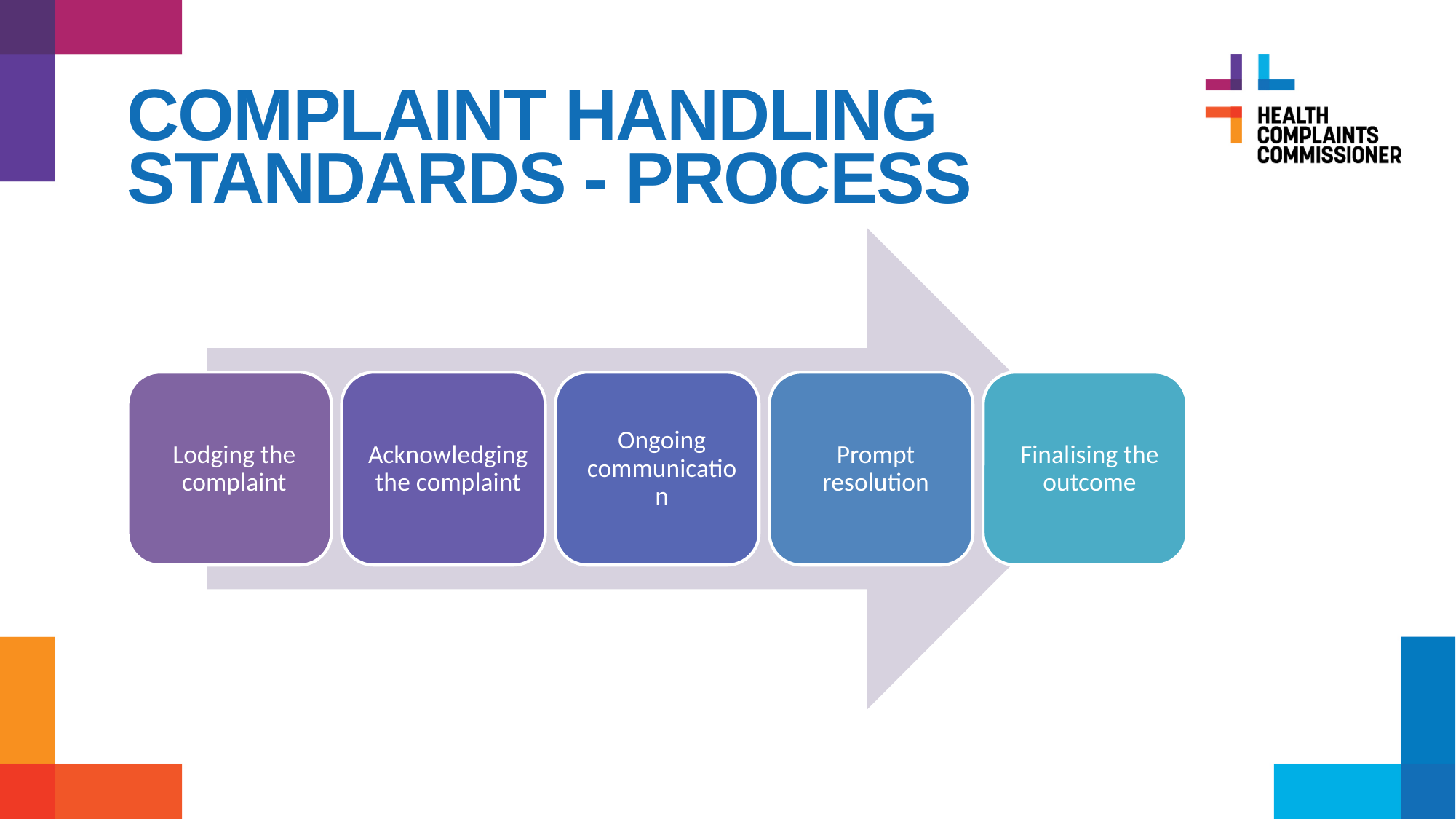

# Complaint handling standards - process
Lodging the complaint
Acknowledging the complaint
Ongoing communication
Prompt resolution
Finalising the outcome